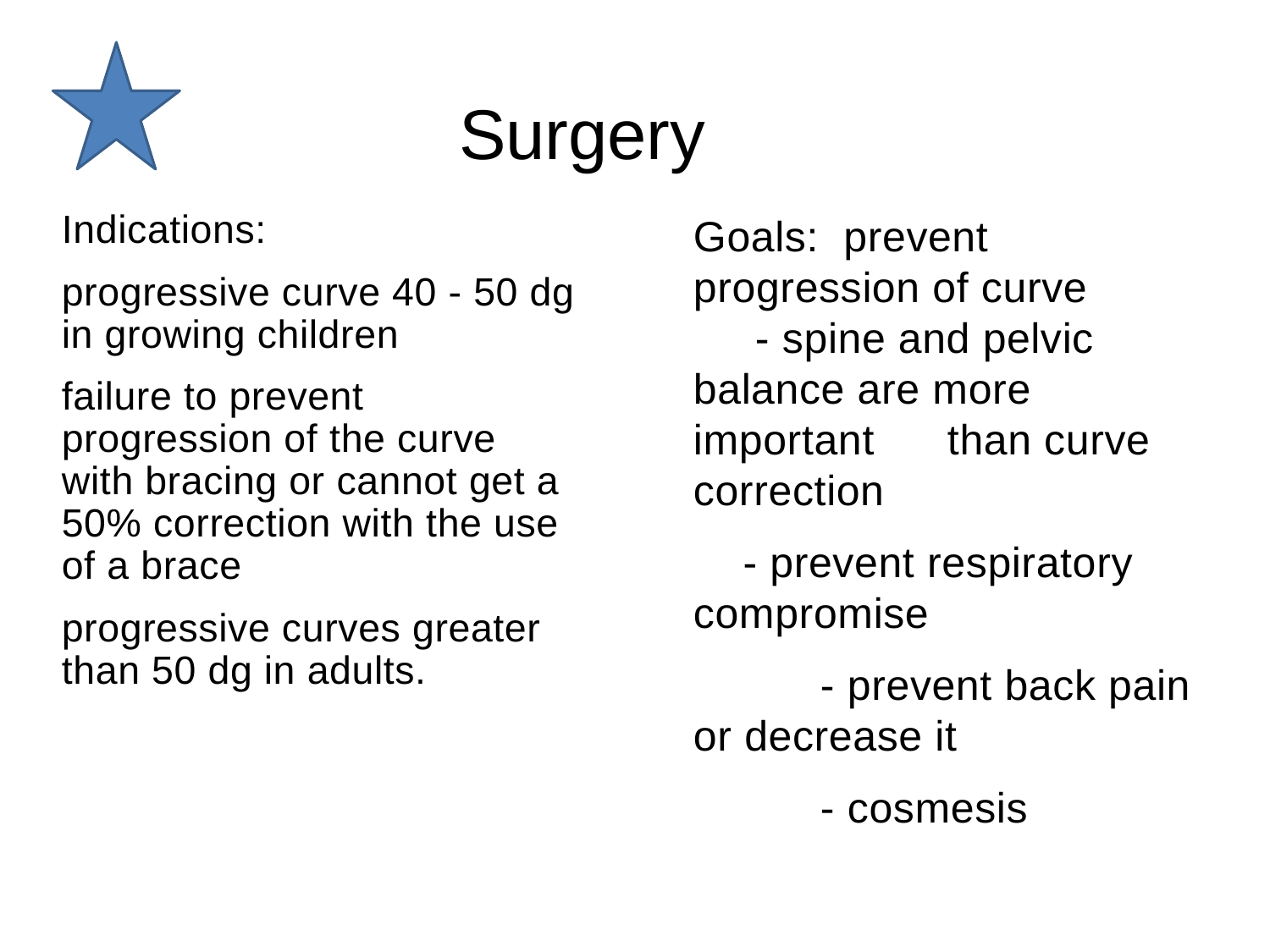

# Surgery

Indications:
progressive curve 40 - 50 dg in growing children
failure to prevent progression of the curve with bracing or cannot get a 50% correction with the use of a brace
progressive curves greater than 50 dg in adults.

Goals:  prevent progression of curve
     - spine and pelvic balance are more important 	than curve correction
    - prevent respiratory compromise
	- prevent back pain or decrease it
	- cosmesis